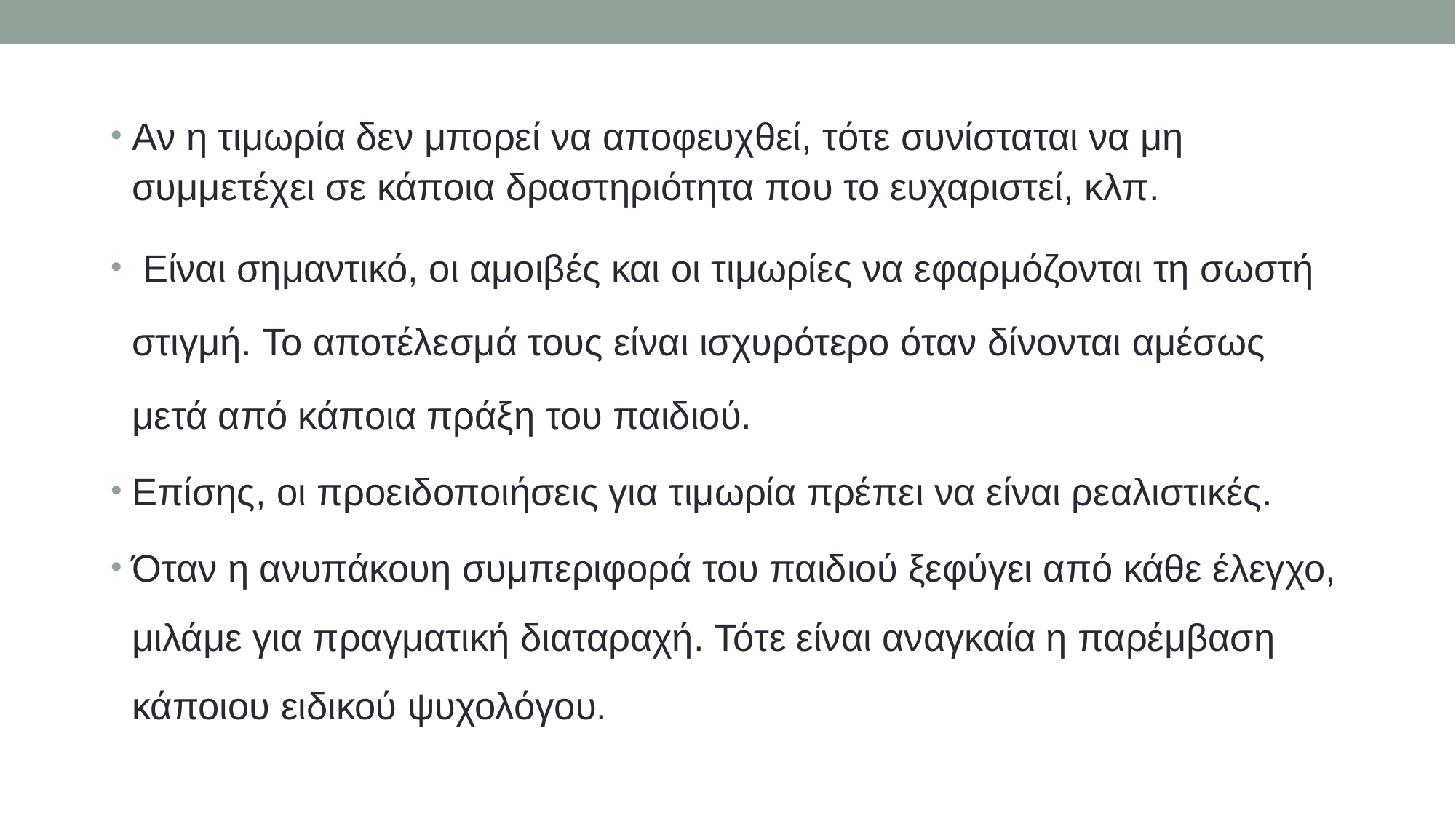

Αν η τιμωρία δεν μπορεί να αποφευχθεί, τότε συνίσταται να μη συμμετέχει σε κάποια δραστηριότητα που το ευχαριστεί, κλπ.
 Είναι σημαντικό, οι αμοιβές και οι τιμωρίες να εφαρμόζονται τη σωστή στιγμή. Το αποτέλεσμά τους είναι ισχυρότερο όταν δίνονται αμέσως μετά από κάποια πράξη του παιδιού.
Επίσης, οι προειδοποιήσεις για τιμωρία πρέπει να είναι ρεαλιστικές.
Όταν η ανυπάκουη συμπεριφορά του παιδιού ξεφύγει από κάθε έλεγχο, μιλάμε για πραγματική διαταραχή. Τότε είναι αναγκαία η παρέμβαση κάποιου ειδικού ψυχολόγου.